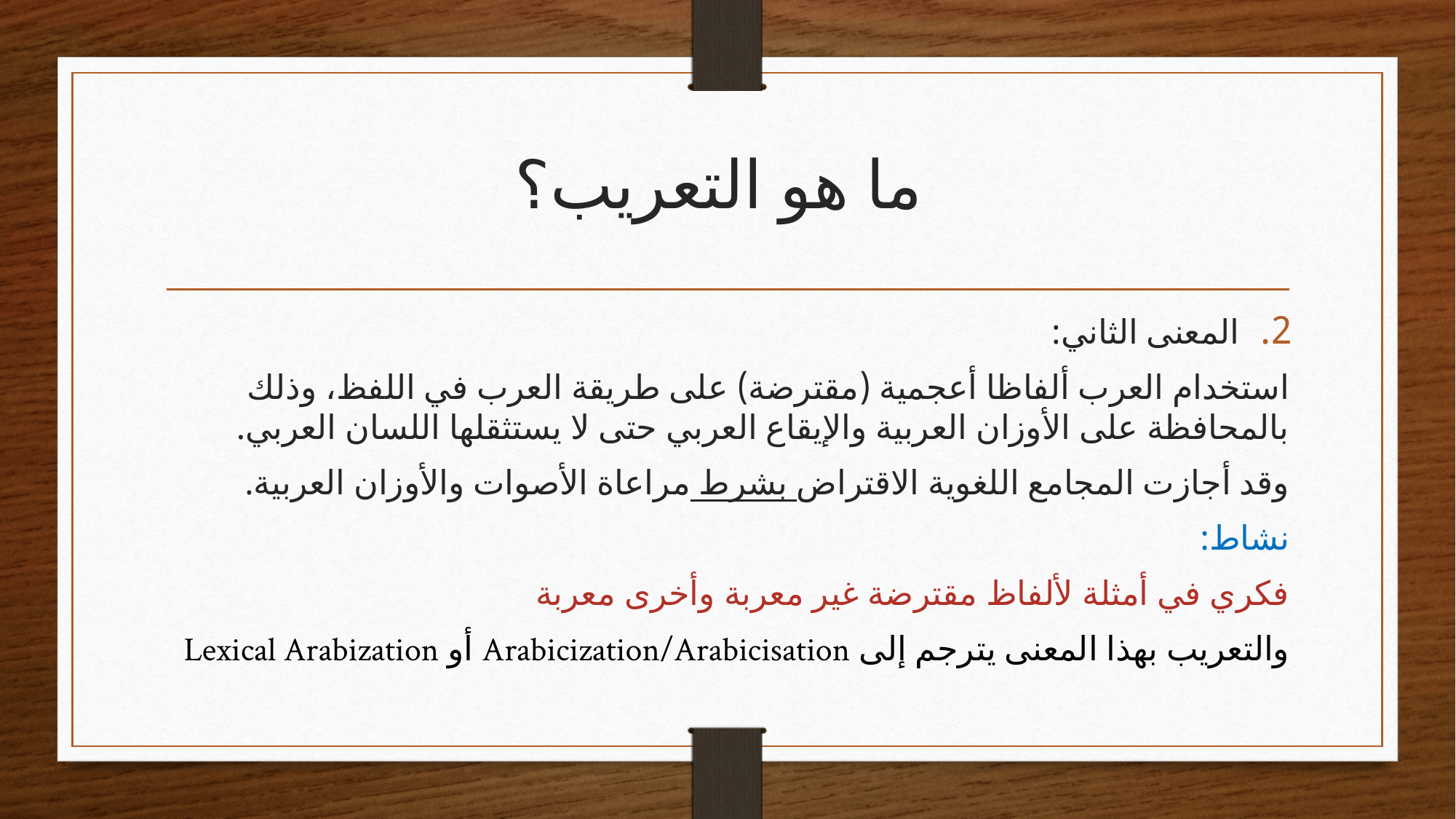

# ما هو التعريب؟
المعنى الثاني:
استخدام العرب ألفاظا أعجمية (مقترضة) على طريقة العرب في اللفظ، وذلك بالمحافظة على الأوزان العربية والإيقاع العربي حتى لا يستثقلها اللسان العربي.
وقد أجازت المجامع اللغوية الاقتراض بشرط مراعاة الأصوات والأوزان العربية.
نشاط:
فكري في أمثلة لألفاظ مقترضة غير معربة وأخرى معربة
والتعريب بهذا المعنى يترجم إلى Arabicization/Arabicisation أو Lexical Arabization